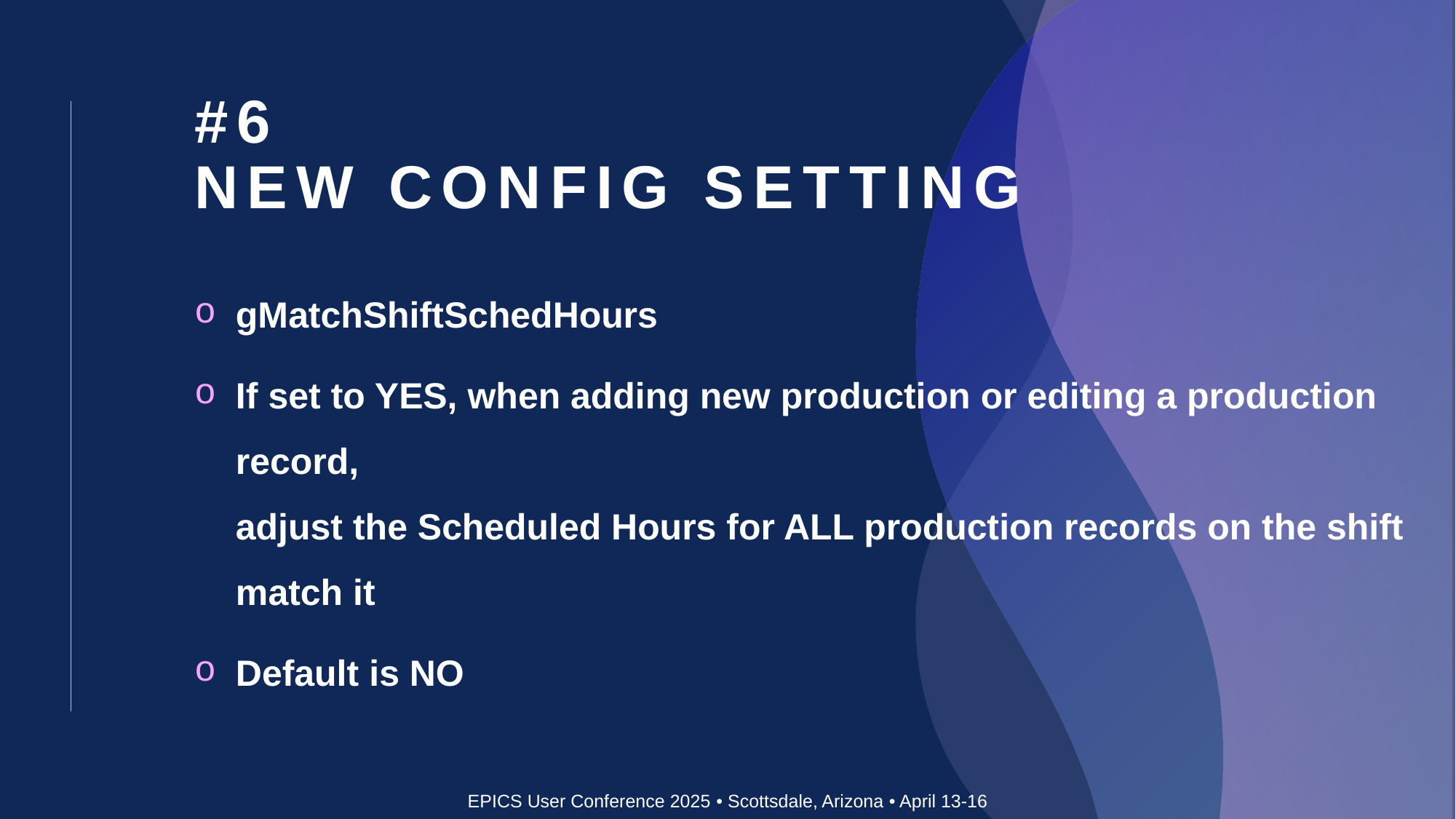

# #6 new config setting
gMatchShiftSchedHours
If set to YES, when adding new production or editing a production record,
adjust the Scheduled Hours for ALL production records on the shift match it
Default is NO